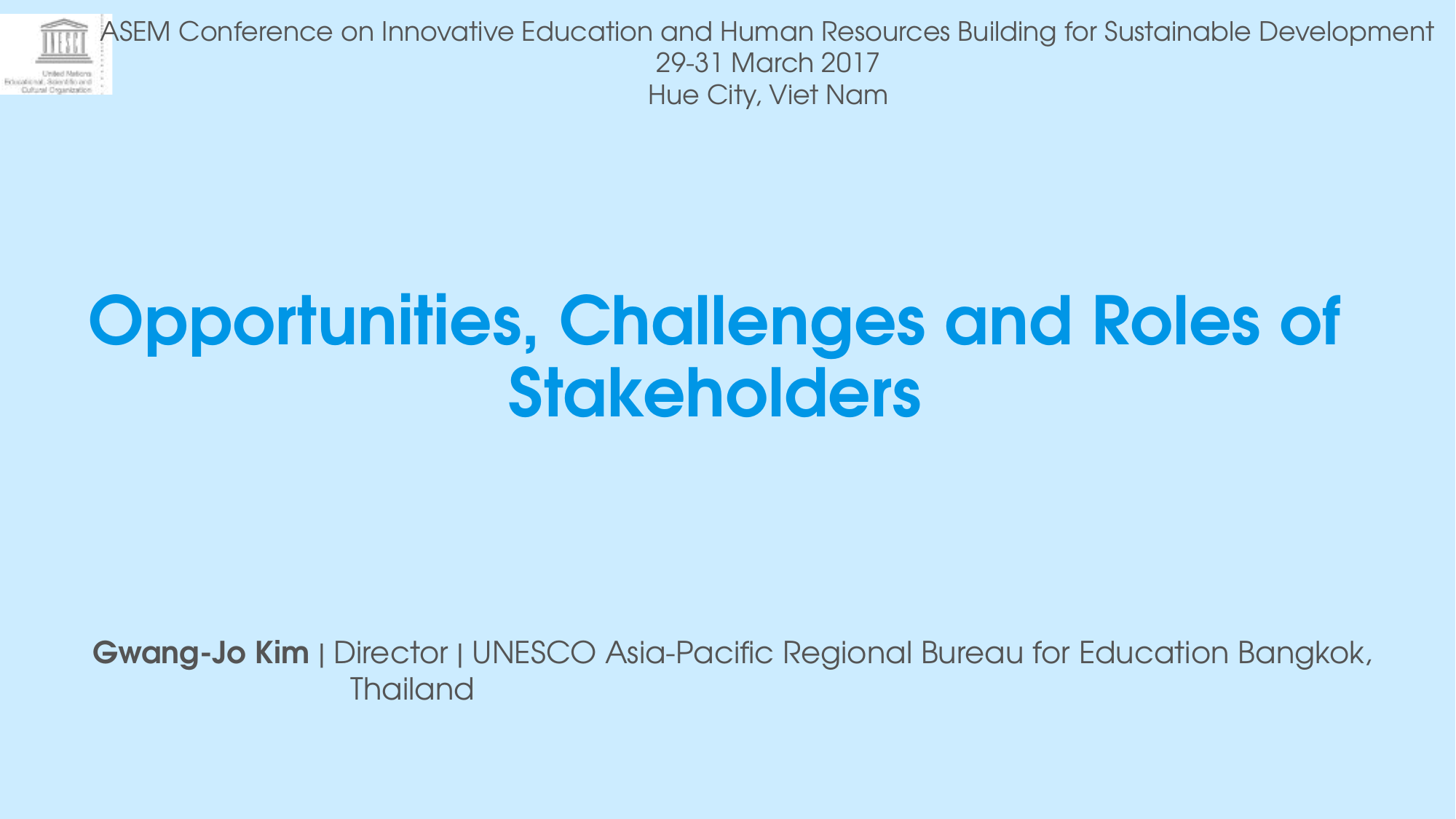

ASEM Conference on Innovative Education and Human Resources Building for Sustainable Development
29-31 March 2017
Hue City, Viet Nam

# Opportunities, Challenges and Roles of Stakeholders
Gwang-Jo Kim | Director | UNESCO Asia-Pacific Regional Bureau for Education Bangkok, Thailand